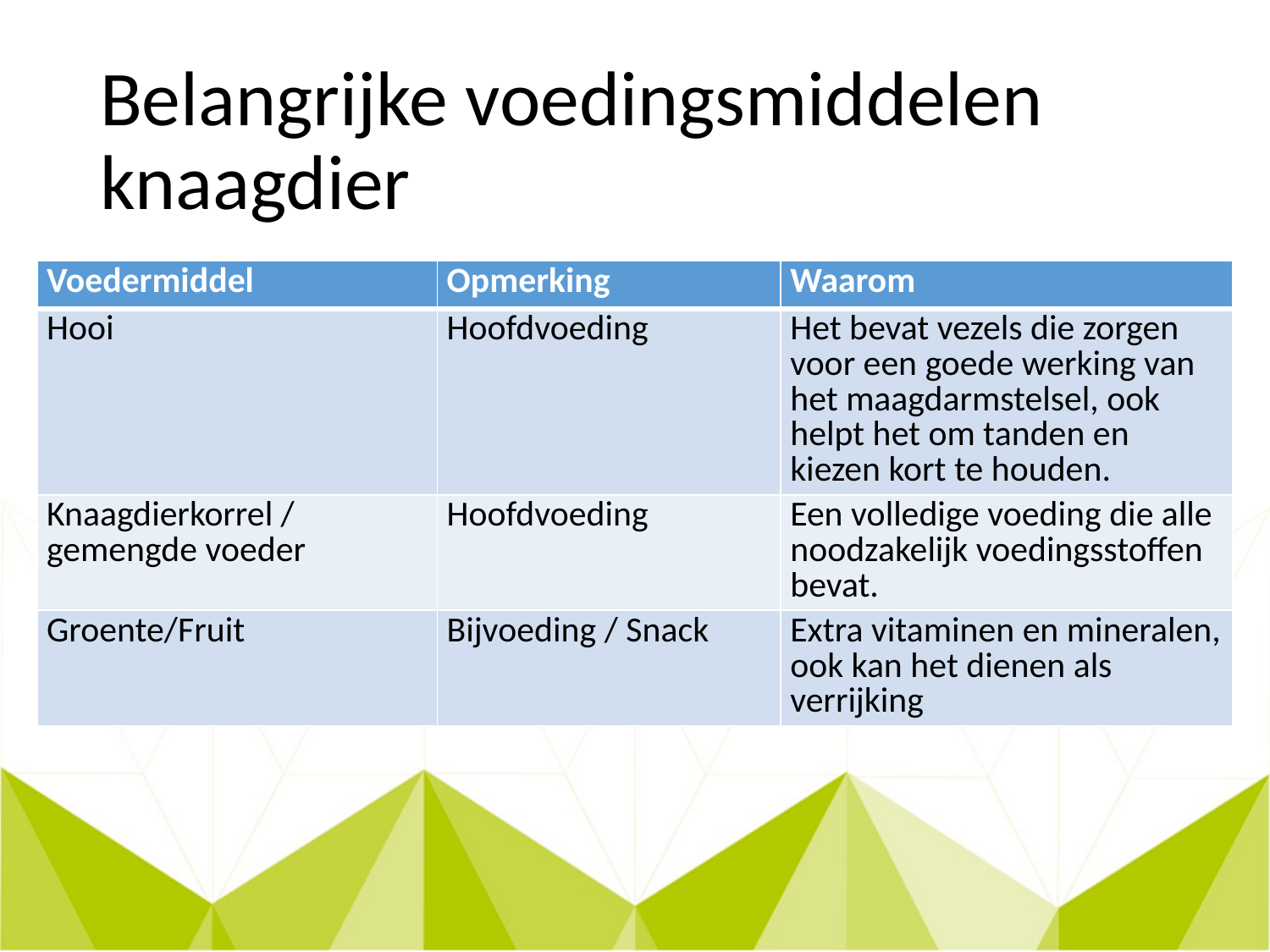

# Belangrijke voedingsmiddelen knaagdier
| Voedermiddel | Opmerking | Waarom |
| --- | --- | --- |
| Hooi | Hoofdvoeding | Het bevat vezels die zorgen voor een goede werking van het maagdarmstelsel, ook helpt het om tanden en kiezen kort te houden. |
| Knaagdierkorrel / gemengde voeder | Hoofdvoeding | Een volledige voeding die alle noodzakelijk voedingsstoffen bevat. |
| Groente/Fruit | Bijvoeding / Snack | Extra vitaminen en mineralen, ook kan het dienen als verrijking |